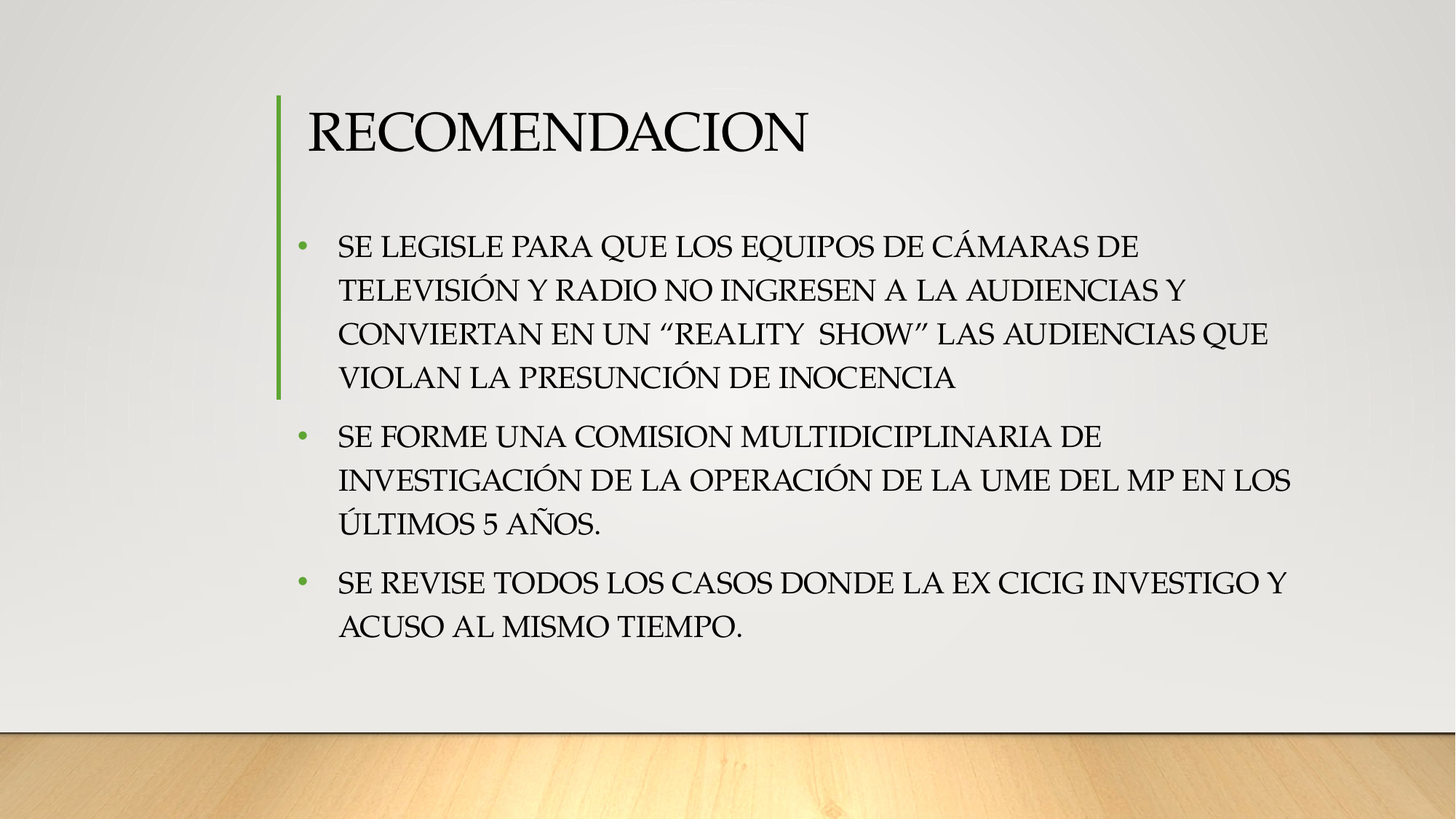

# RECOMENDACION
SE legisle para que Los equipos DE cámaras de televisión y radio no ingresen a la audiencias y conviertan en un “reality  show” las audiencias que violan la presunción de inocencia
Se FORME UNA COMISION MULTIDICIPLINARIA DE investigación DE LA OPERACIÓN DE LA ume del mp en los últimos 5 años.
Se revise todos los casos donde la ex cicig investigo y acuso al mismo tiempo.